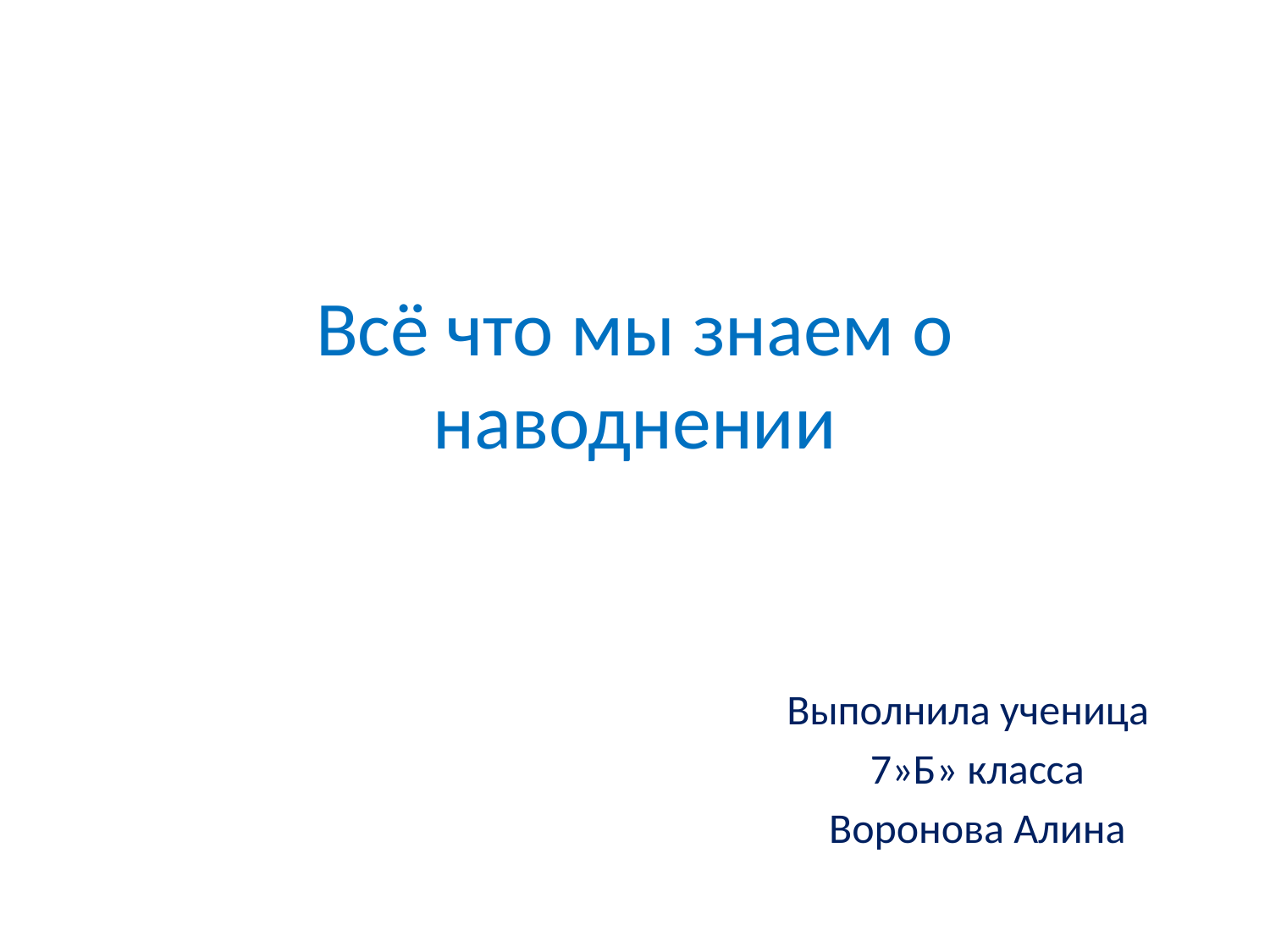

# Всё что мы знаем о наводнении
Выполнила ученица
7»Б» класса
Воронова Алина